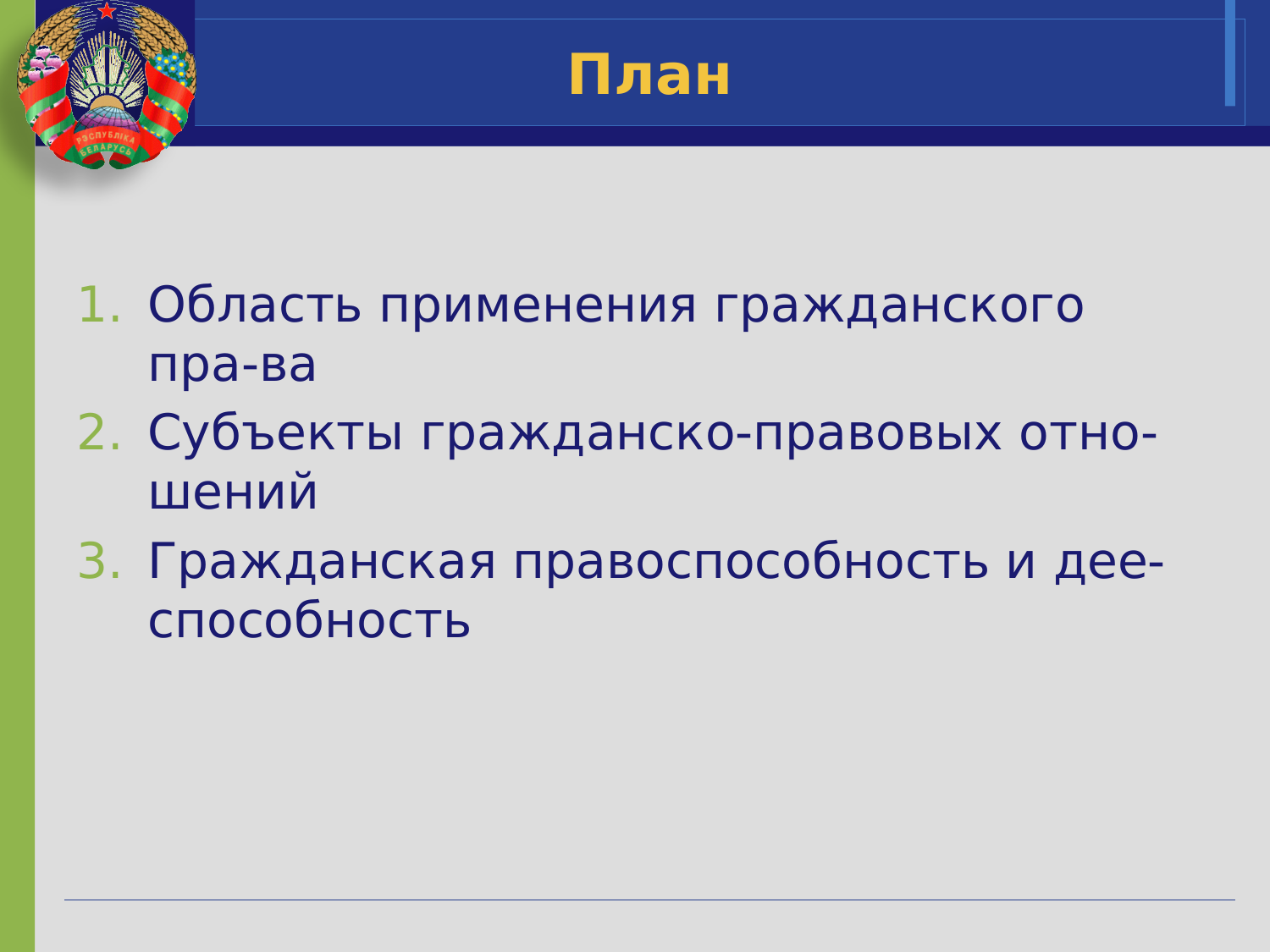

# План
Область применения гражданского пра-ва
Субъекты гражданско-правовых отно-шений
Гражданская правоспособность и дее-способность